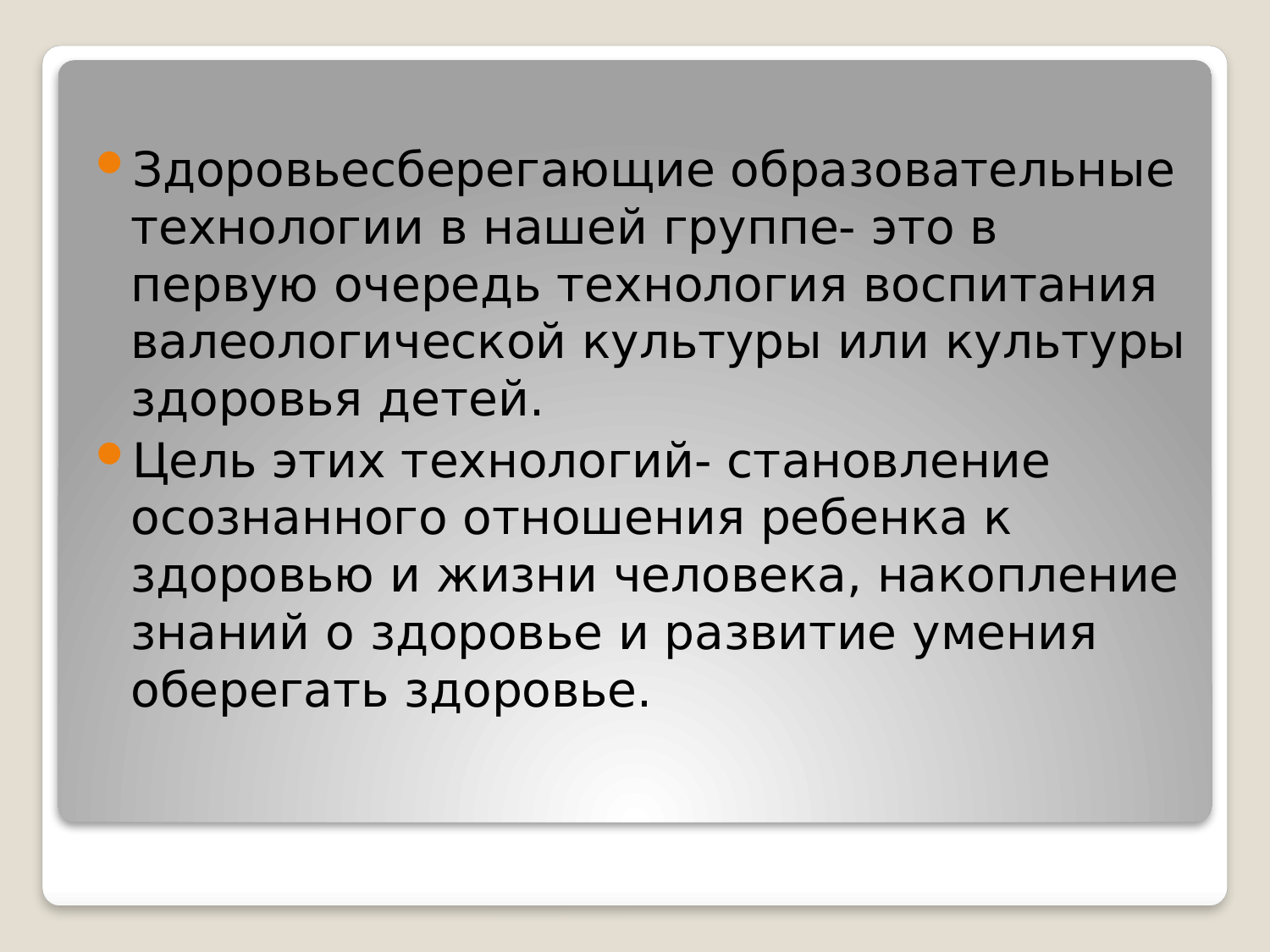

Здоровьесберегающие образовательные технологии в нашей группе- это в первую очередь технология воспитания валеологической культуры или культуры здоровья детей.
Цель этих технологий- становление осознанного отношения ребенка к здоровью и жизни человека, накопление знаний о здоровье и развитие умения оберегать здоровье.